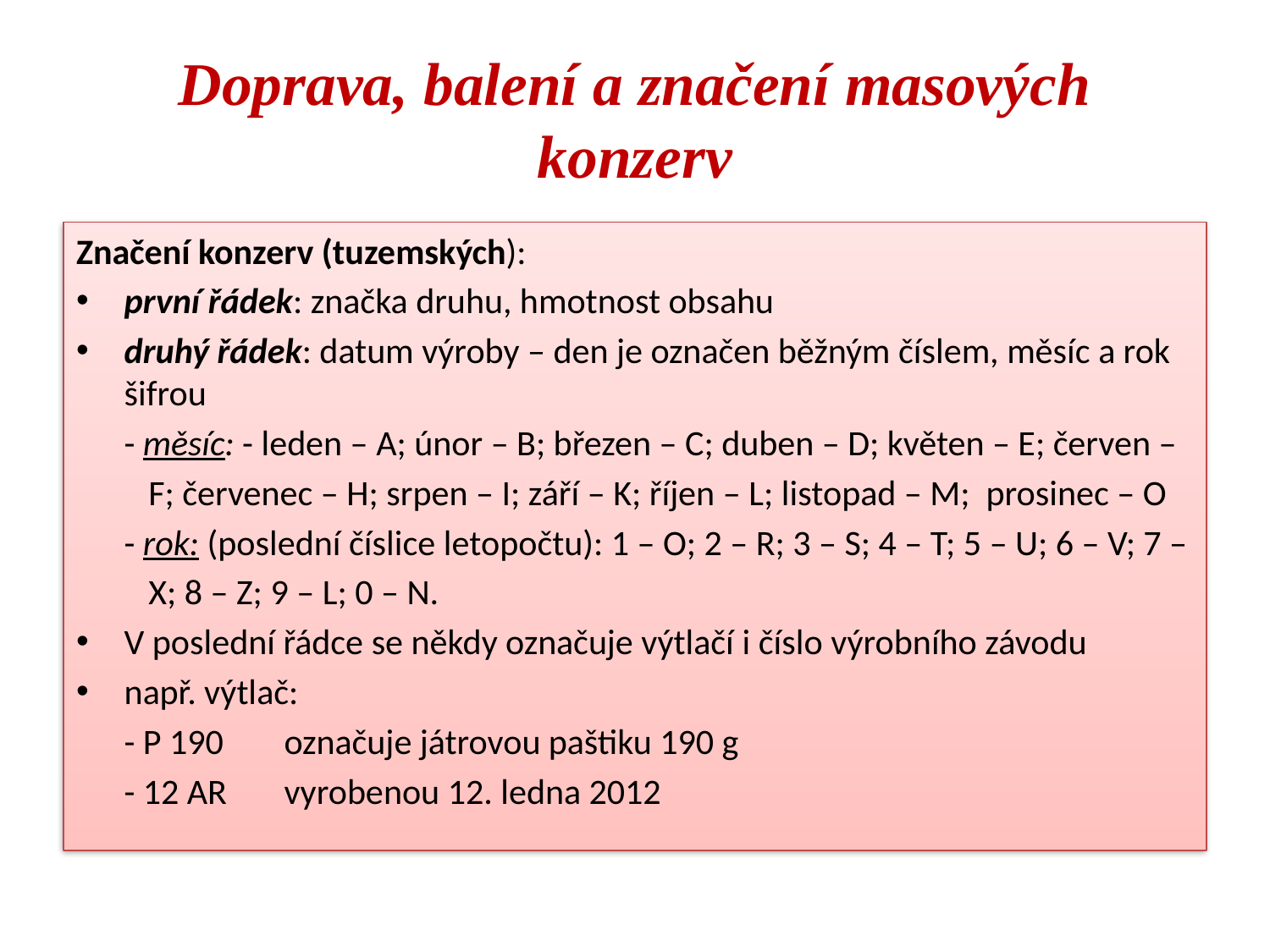

# Doprava, balení a značení masových konzerv
Značení konzerv (tuzemských):
první řádek: značka druhu, hmotnost obsahu
druhý řádek: datum výroby – den je označen běžným číslem, měsíc a rok šifrou
	- měsíc: - leden – A; únor – B; březen – C; duben – D; květen – E; červen –
         F; červenec – H; srpen – I; září – K; říjen – L; listopad – M;  prosinec – O
	- rok: (poslední číslice letopočtu): 1 – O; 2 – R; 3 – S; 4 – T; 5 – U; 6 – V; 7 –
         X; 8 – Z; 9 – L; 0 – N.
V poslední řádce se někdy označuje výtlačí i číslo výrobního závodu
např. výtlač:
	- P 190		označuje játrovou paštiku 190 g
	- 12 AR		vyrobenou 12. ledna 2012